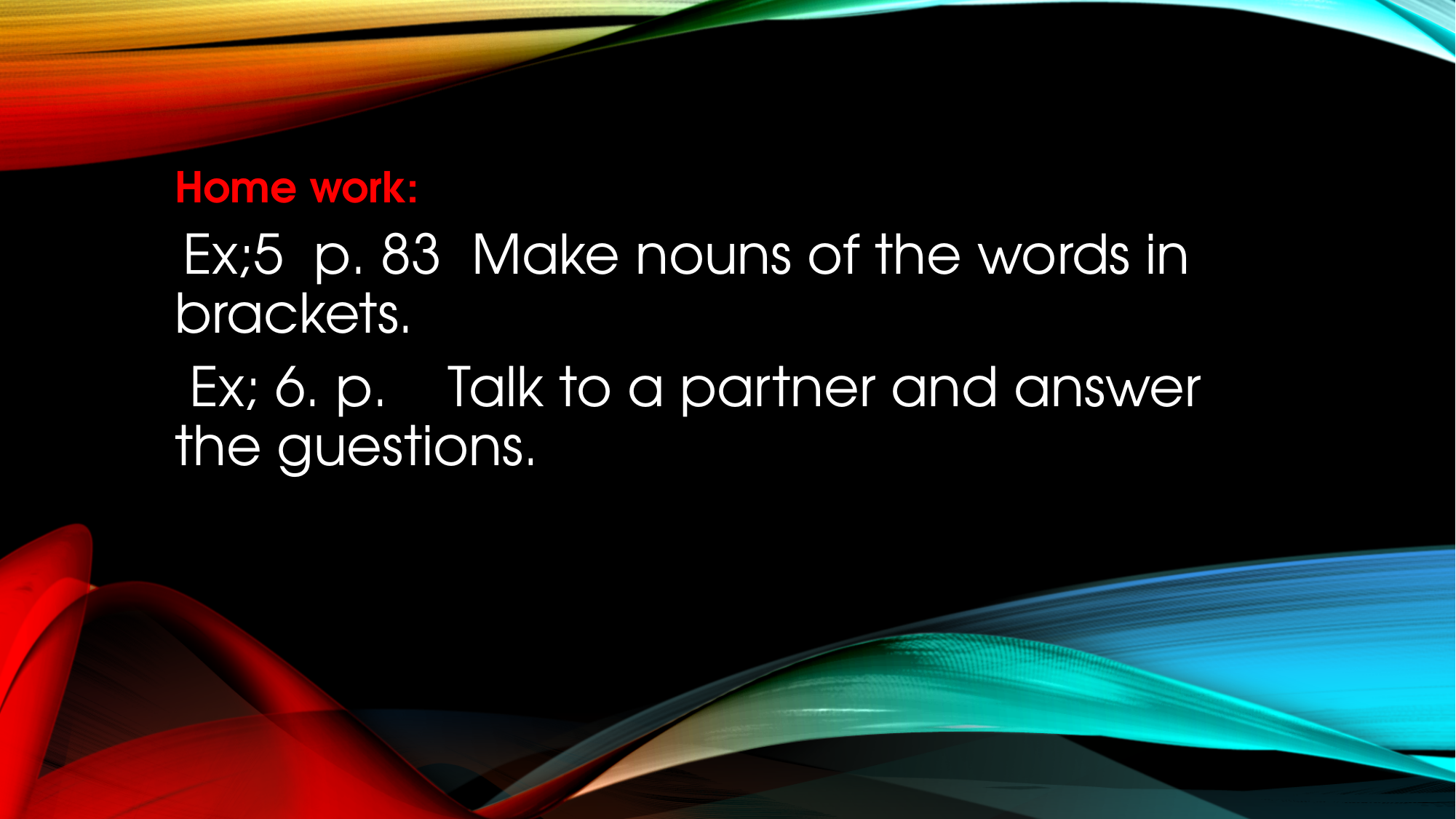

Home work:
 Ex;5  p. 83  Make nouns of the words in brackets.
 Ex; 6. p.    Talk to a partner and answer the guestions.
#